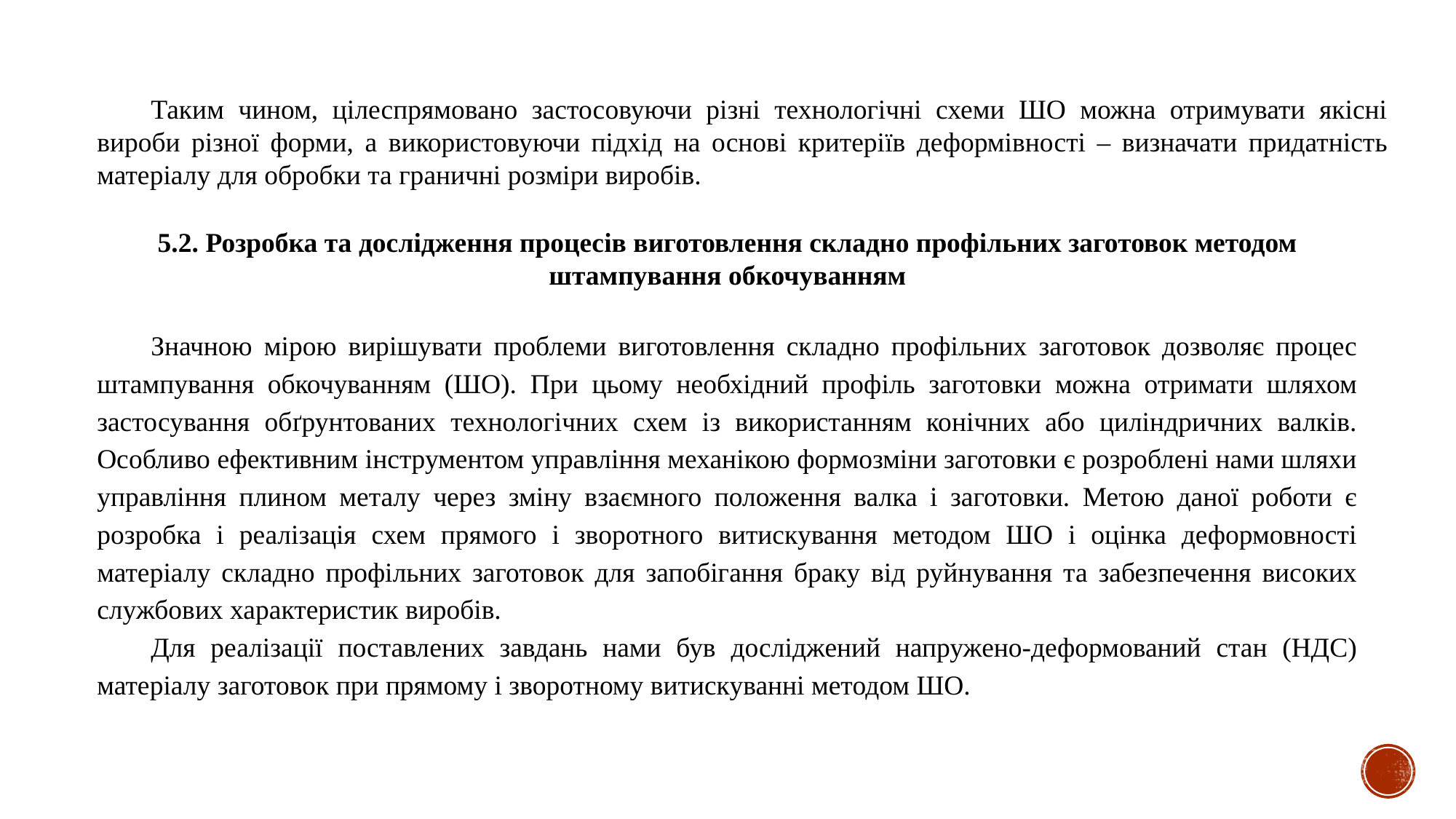

Таким чином, цілеспрямовано застосовуючи різні технологічні схеми ШО можна отримувати якісні вироби різної форми, а використовуючи підхід на основі критеріїв деформівності – визначати придатність матеріалу для обробки та граничні розміри виробів.
5.2. Розробка та дослідження процесів виготовлення складно профільних заготовок методом штампування обкочуванням

Значною мірою вирішувати проблеми виготовлення складно профільних заготовок дозволяє процес штампування обкочуванням (ШО). При цьому необхідний профіль заготовки можна отримати шляхом застосування обґрунтованих технологічних схем із використанням конічних або циліндричних валків. Особливо ефективним інструментом управління механікою формозміни заготовки є розроблені нами шляхи управління плином металу через зміну взаємного положення валка і заготовки. Метою даної роботи є розробка і реалізація схем прямого і зворотного витискування методом ШО і оцінка деформовності матеріалу складно профільних заготовок для запобігання браку від руйнування та забезпечення високих службових характеристик виробів.
Для реалізації поставлених завдань нами був досліджений напружено-деформований стан (НДС) матеріалу заготовок при прямому і зворотному витискуванні методом ШО.